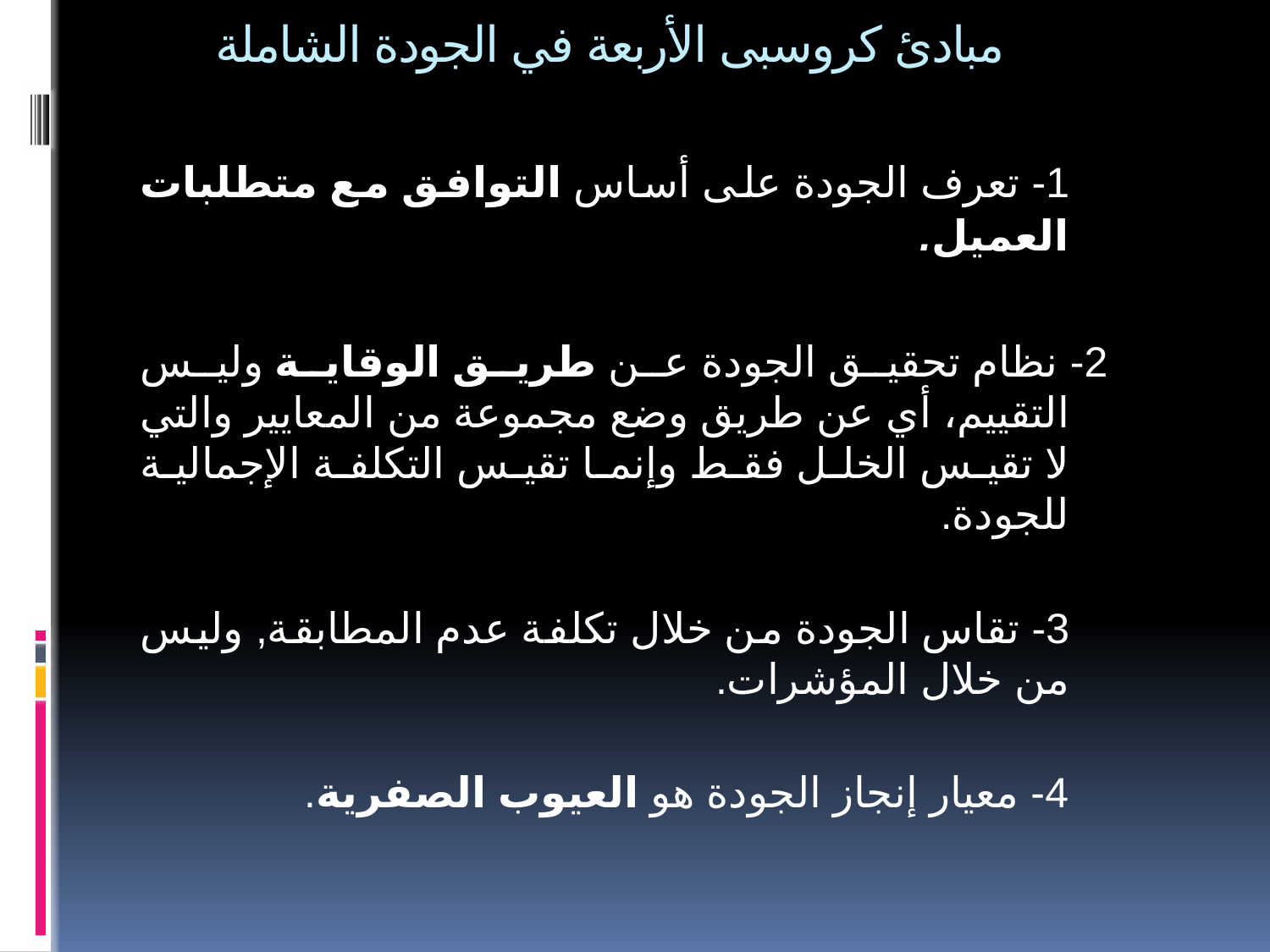

مبادئ كروسبى الأربعة في الجودة الشاملة
		1- تعرف الجودة على أساس التوافق مع متطلبات العميل.

	 2- نظام تحقيق الجودة عن طريق الوقاية وليس التقييم، أي عن طريق وضع مجموعة من المعايير والتي لا تقيس الخلل فقط وإنما تقيس التكلفة الإجمالية للجودة.
3- تقاس الجودة من خلال تكلفة عدم المطابقة, وليس من خلال المؤشرات.
4- معيار إنجاز الجودة هو العيوب الصفرية.